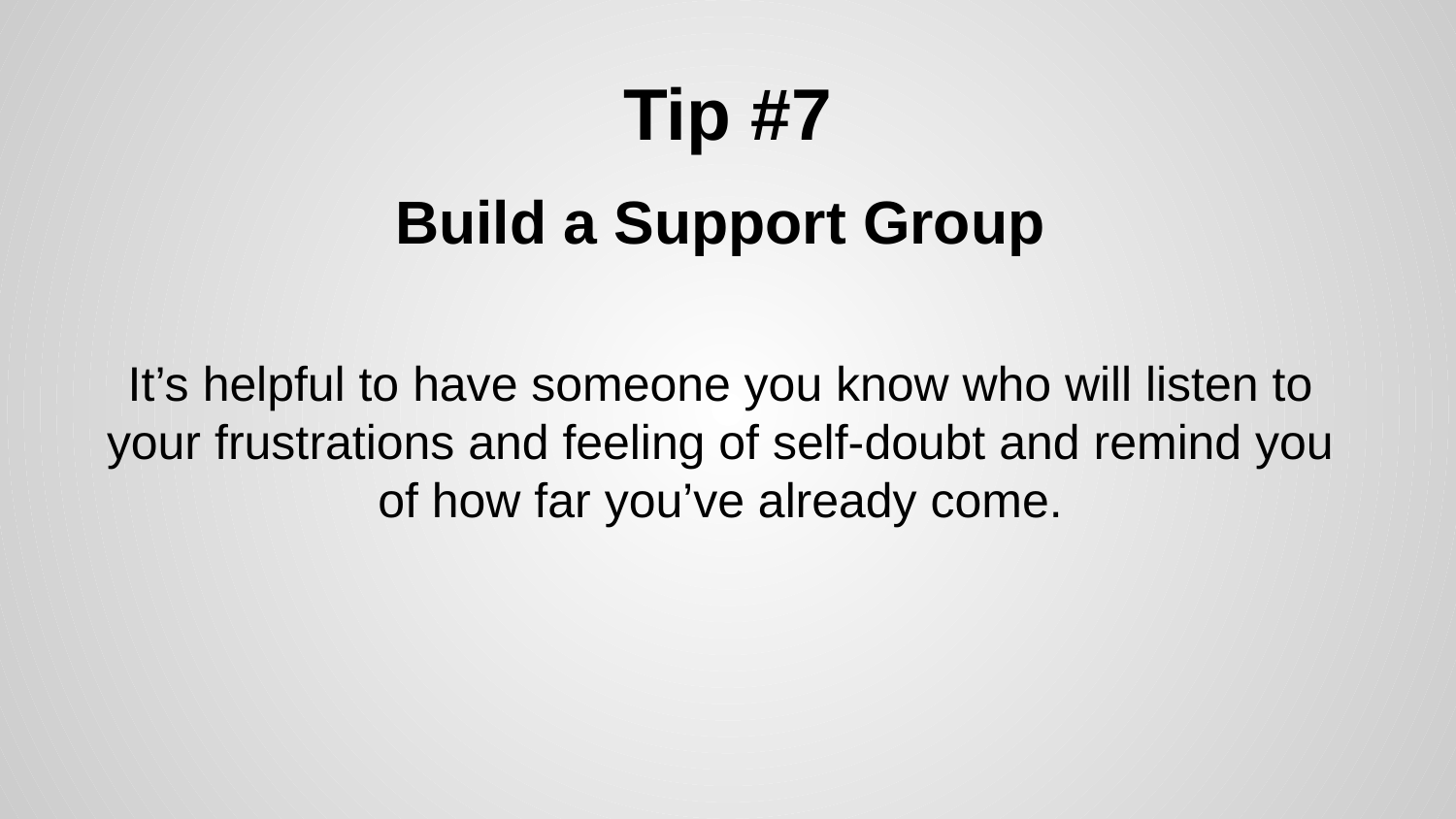

# Tip #7

Build a Support Group

It’s helpful to have someone you know who will listen to your frustrations and feeling of self-doubt and remind you of how far you’ve already come.